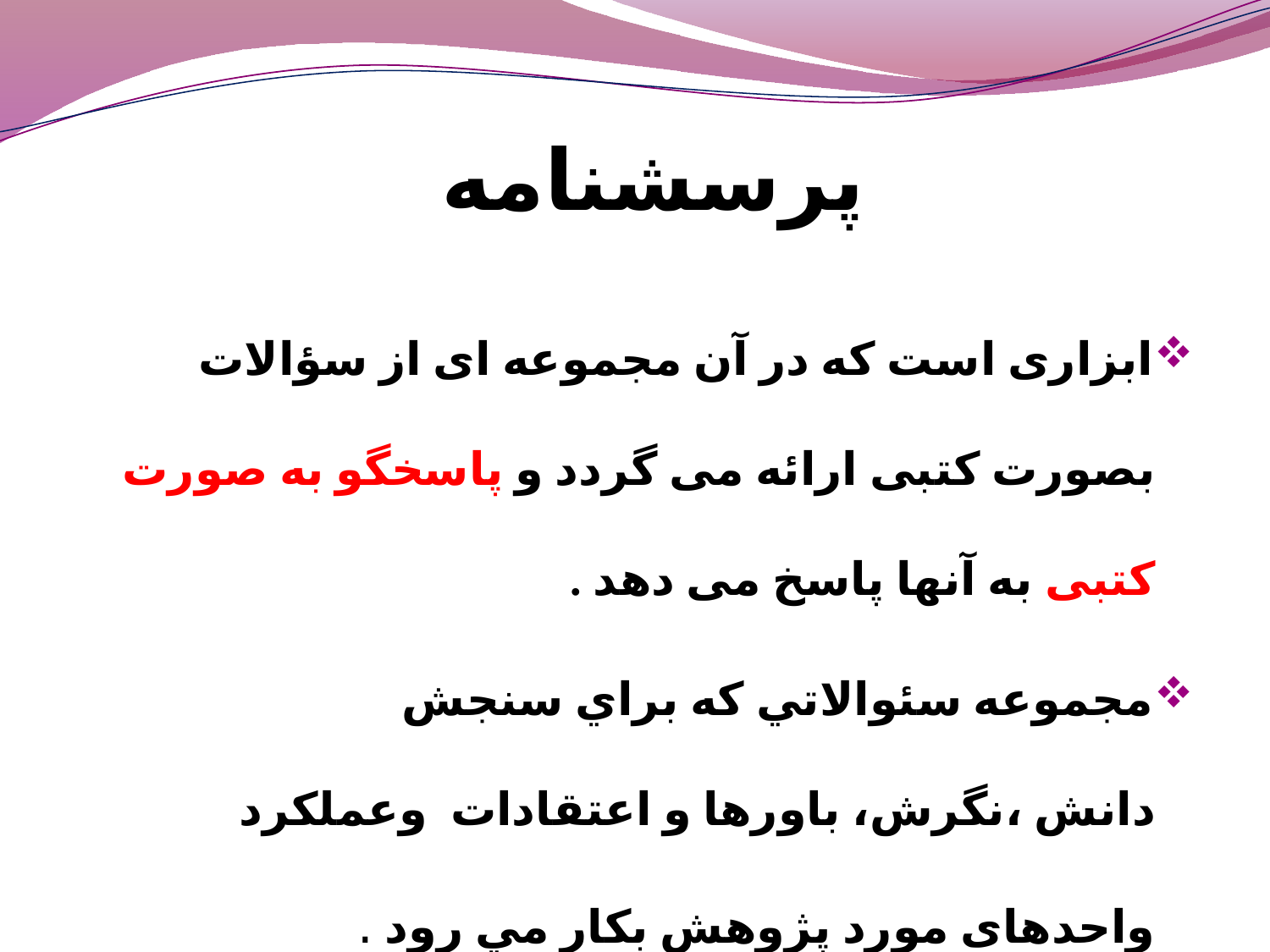

# پرسشنامه
ابزاری است که در آن مجموعه ای از سؤالات بصورت کتبی ارائه می گردد و پاسخگو به صورت کتبی به آنها پاسخ می دهد .
مجموعه سئوالاتي كه براي سنجش  دانش ،نگرش، باورها و اعتقادات  وعملکرد واحدهای مورد پژوهش بكار مي رود .